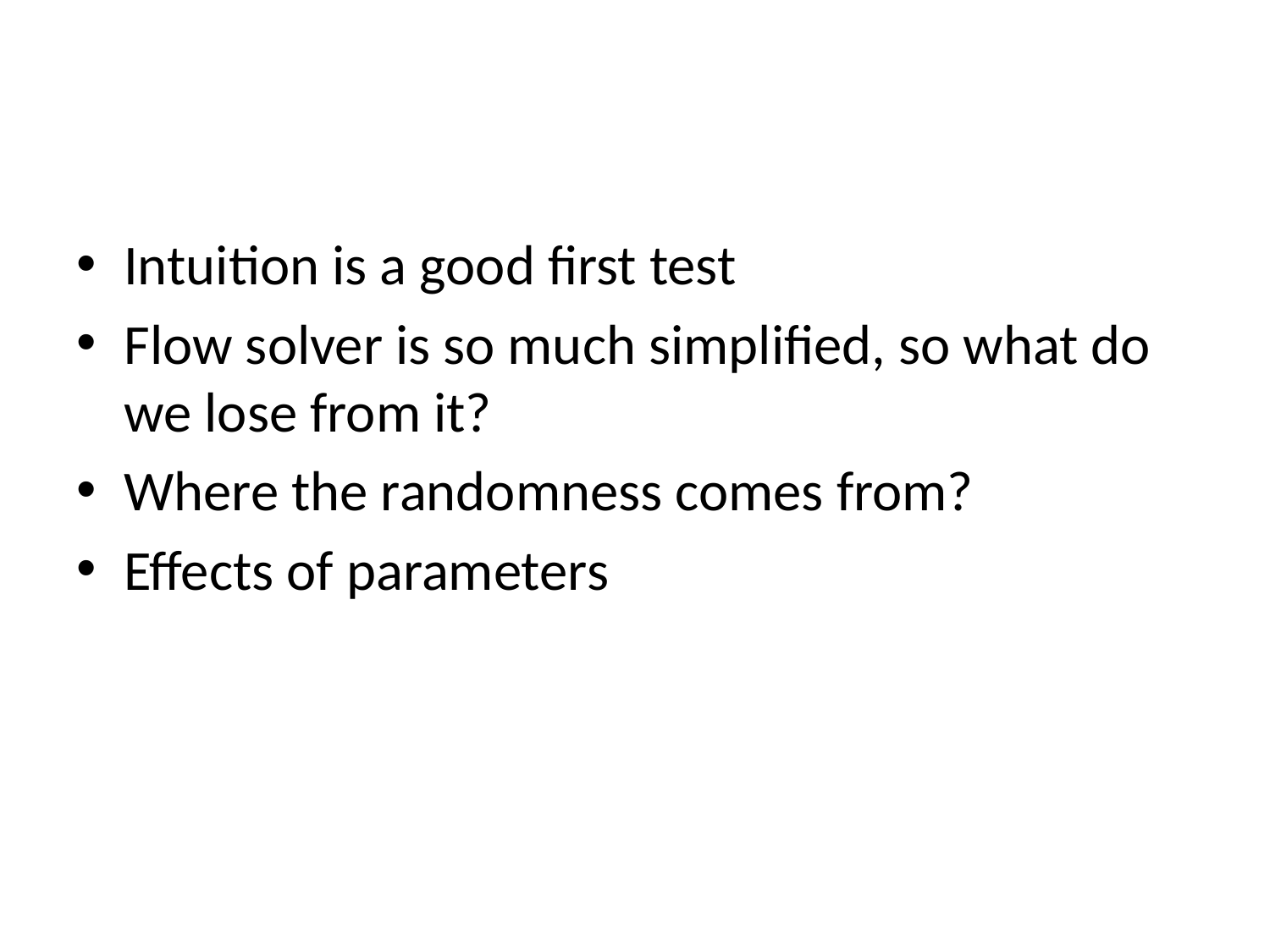

Intuition is a good first test
Flow solver is so much simplified, so what do we lose from it?
Where the randomness comes from?
Effects of parameters